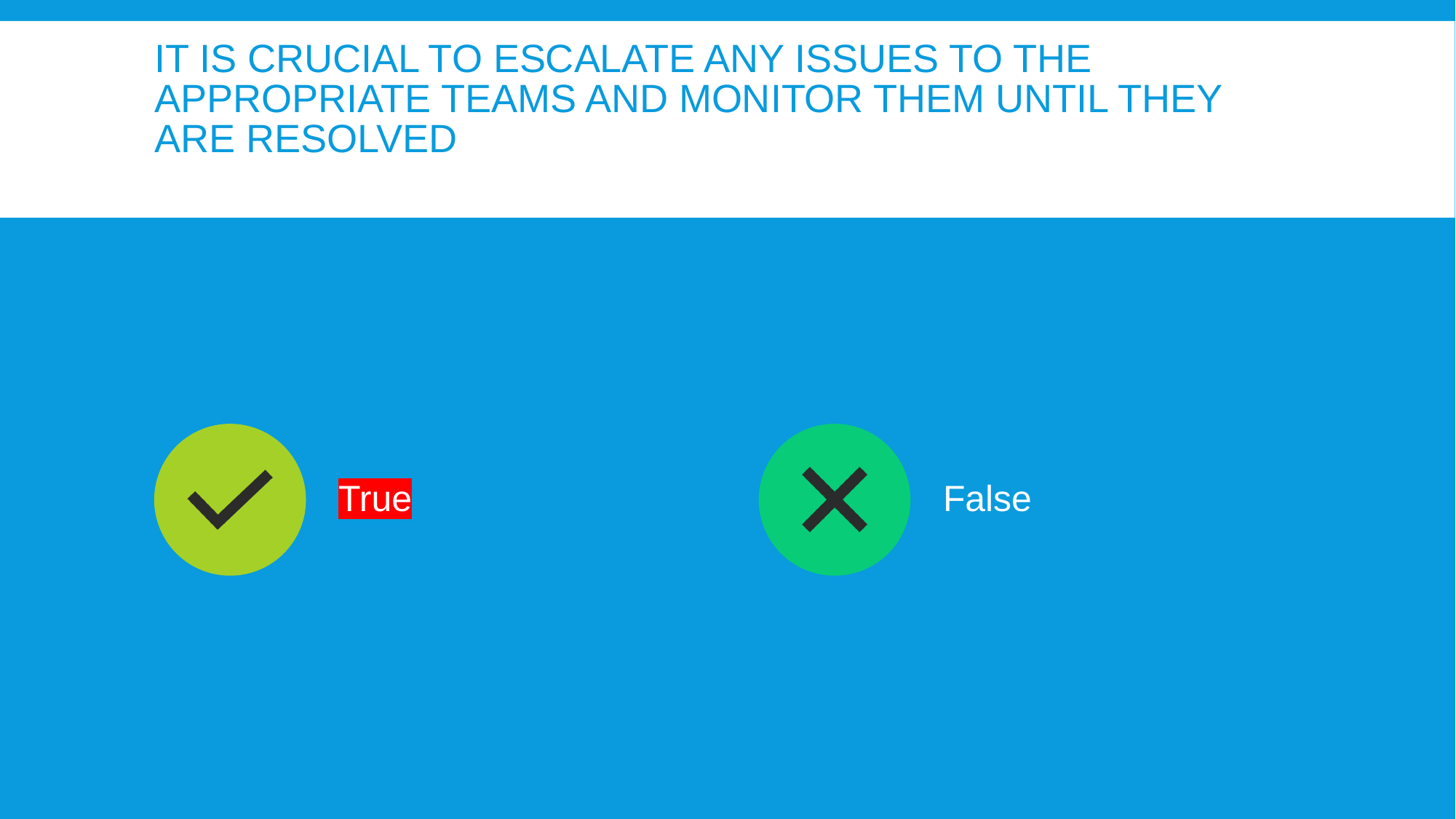

# It is crucial to escalate any issues to the appropriate teams and monitor them until they are resolved
True
False